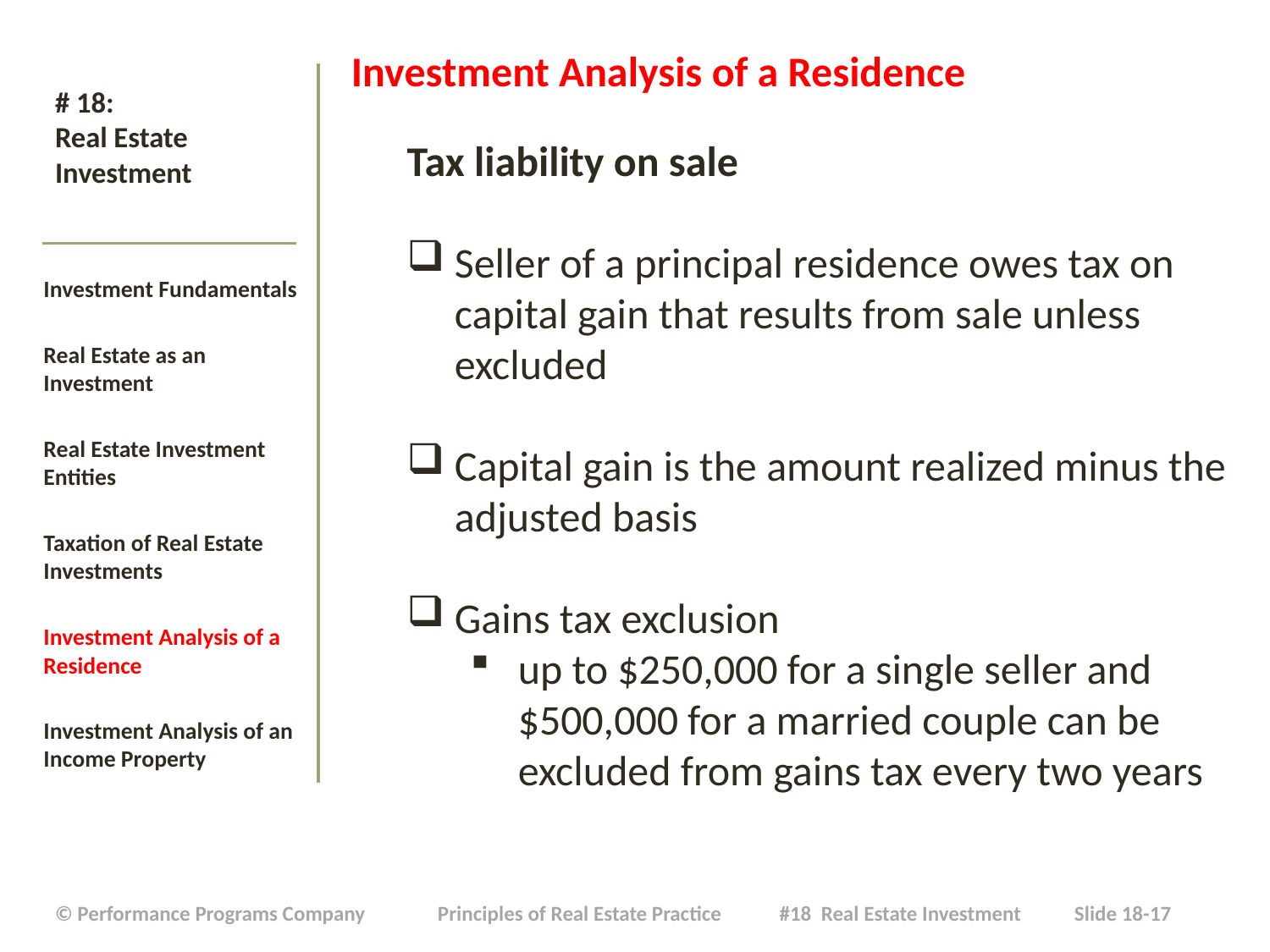

Investment Analysis of a Residence

Tax liability on sale

Seller of a principal residence owes tax on capital gain that results from sale unless excluded
Capital gain is the amount realized minus the adjusted basis
Gains tax exclusion
up to $250,000 for a single seller and $500,000 for a married couple can be excluded from gains tax every two years
# # 18: Real Estate Investment

Investment Fundamentals

Real Estate as an Investment

Real Estate Investment Entities

Taxation of Real Estate Investments

Investment Analysis of a Residence

Investment Analysis of an Income Property

| © Performance Programs Company Principles of Real Estate Practice #18 Real Estate Investment Slide 18-17 |
| --- |